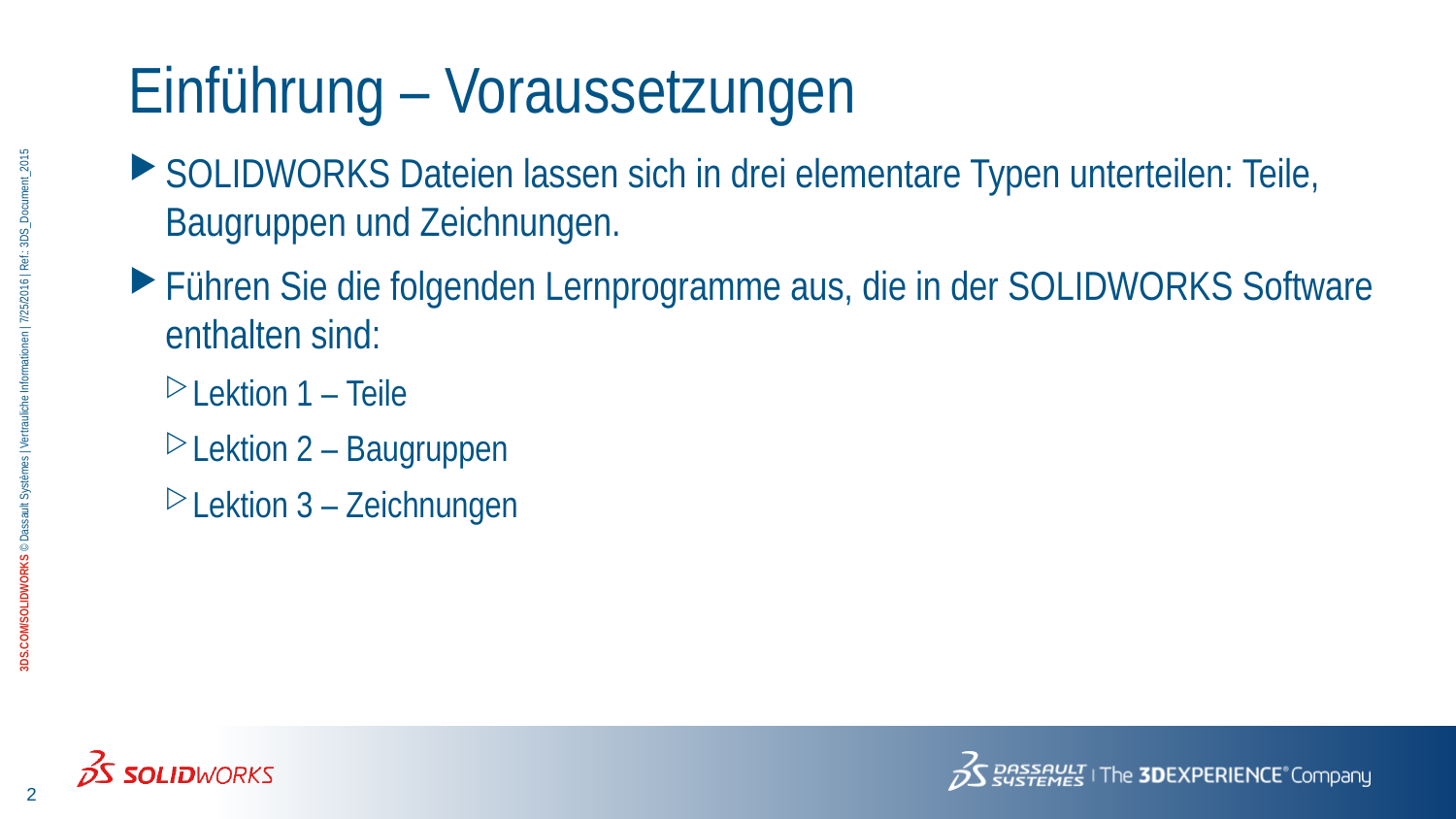

# Einführung – Voraussetzungen
SOLIDWORKS Dateien lassen sich in drei elementare Typen unterteilen: Teile, Baugruppen und Zeichnungen.
Führen Sie die folgenden Lernprogramme aus, die in der SOLIDWORKS Software enthalten sind:
Lektion 1 – Teile
Lektion 2 – Baugruppen
Lektion 3 – Zeichnungen